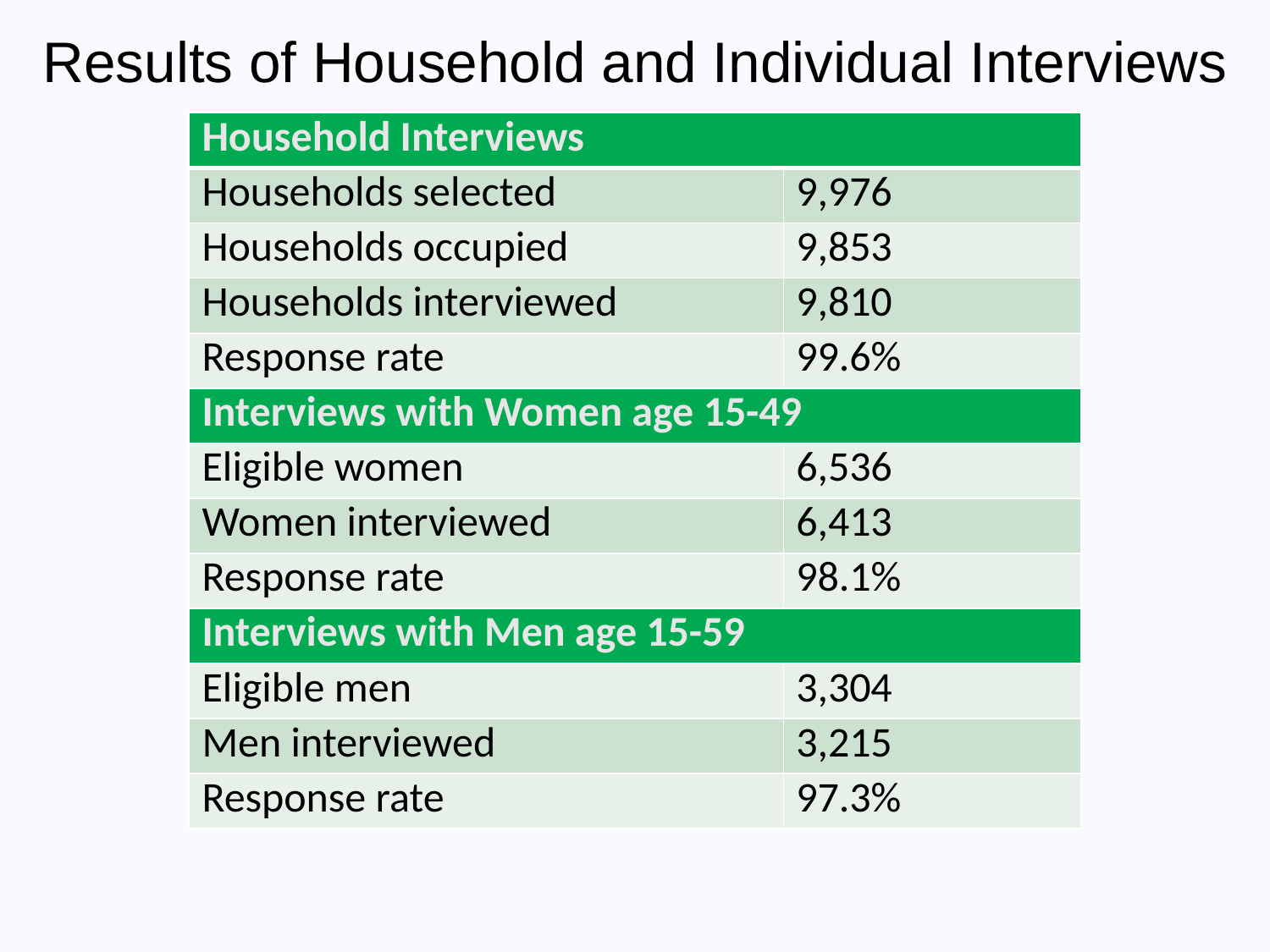

# Results of Household and Individual Interviews
| Household Interviews |  |
| --- | --- |
| Households selected | 9,976 |
| Households occupied | 9,853 |
| Households interviewed | 9,810 |
| Response rate | 99.6% |
| Interviews with Women age 15-49 |  |
| Eligible women | 6,536 |
| Women interviewed | 6,413 |
| Response rate | 98.1% |
| Interviews with Men age 15-59 |  |
| Eligible men | 3,304 |
| Men interviewed | 3,215 |
| Response rate | 97.3% |